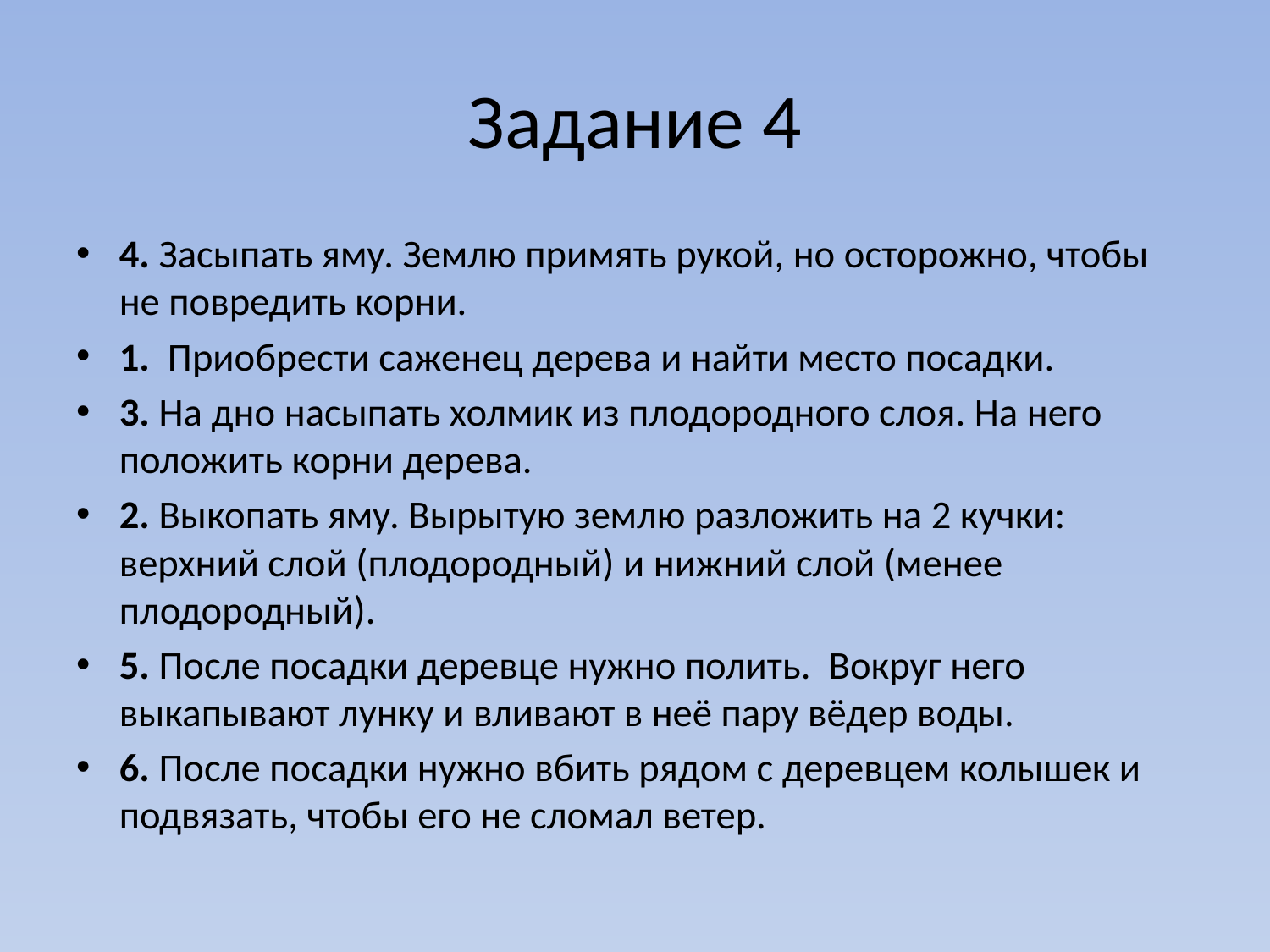

# Задание 4
4. Засыпать яму. Землю примять рукой, но осторожно, чтобы не повредить корни.
1.  Приобрести саженец дерева и найти место посадки.
3. На дно насыпать холмик из плодородного слоя. На него положить корни дерева.
2. Выкопать яму. Вырытую землю разложить на 2 кучки: верхний слой (плодородный) и нижний слой (менее плодородный).
5. После посадки деревце нужно полить.  Вокруг него выкапывают лунку и вливают в неё пару вёдер воды.
6. После посадки нужно вбить рядом с деревцем колышек и подвязать, чтобы его не сломал ветер.